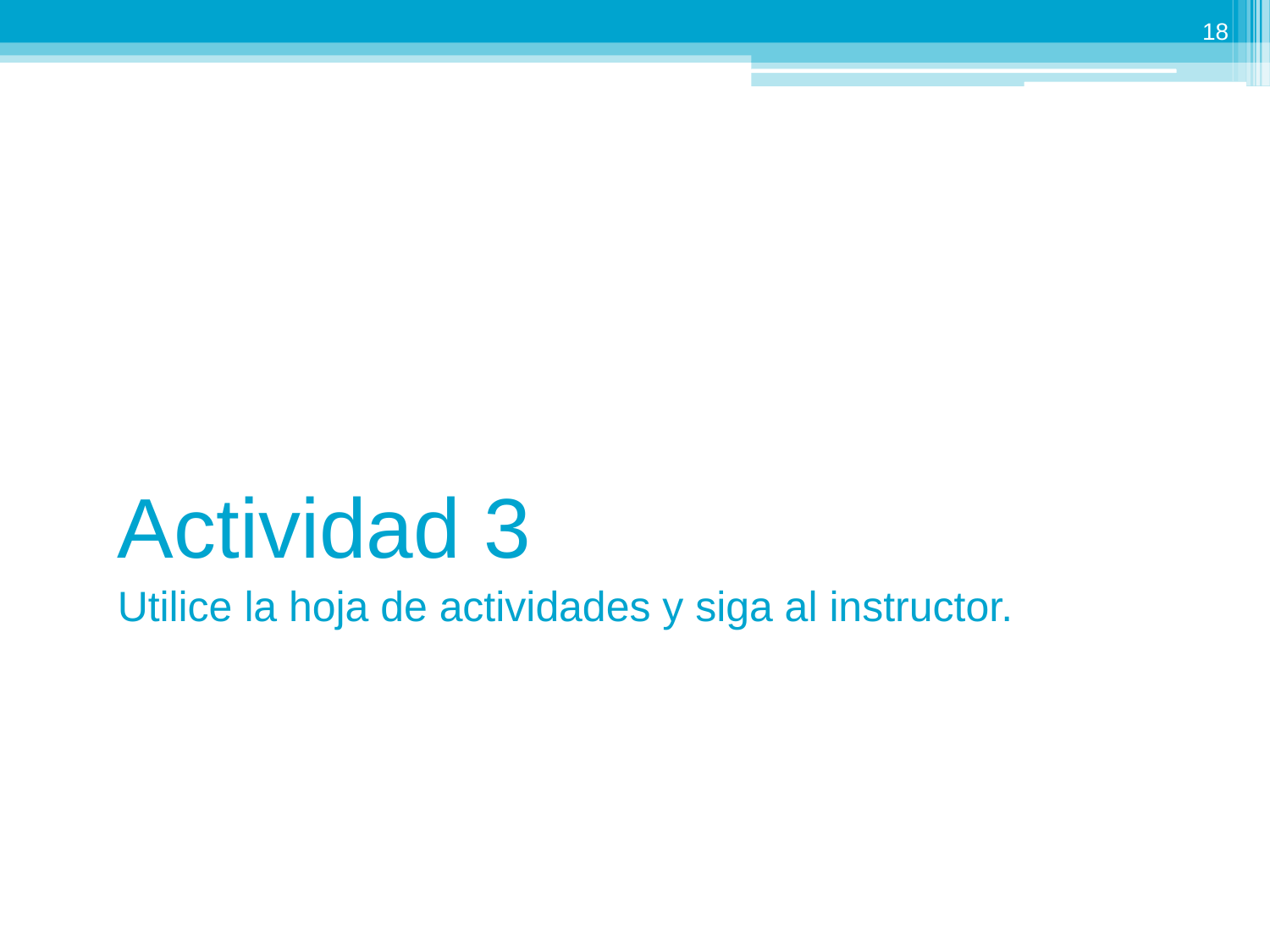

18
Actividad 3
Utilice la hoja de actividades y siga al instructor.